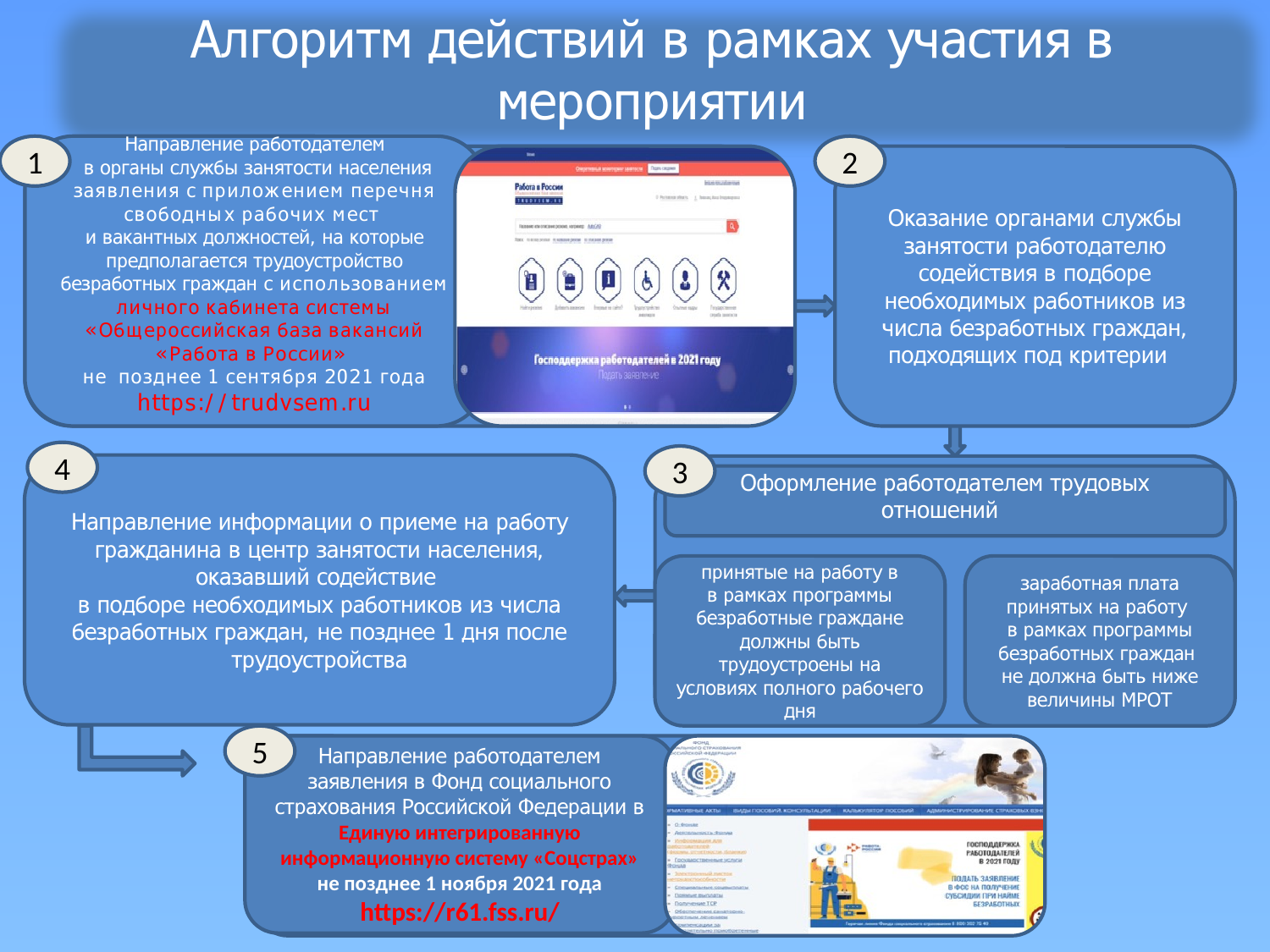

# Алгоритм действий в рамках участия в мероприятии

1

Направление работодателем
 в органы службы занятости населения заявления с приложением перечня свободных рабочих мест
и вакантных должностей, на которые предполагается трудоустройство безработных граждан с использованием личного кабинета системы «Общероссийская база вакансий «Работа в России»
не  позднее 1 сентября 2021 года
https://trudvsem.ru

2

Оказание органами службы занятости работодателю содействия в подборе необходимых работников из числа безработных граждан, подходящих под критерии

4
3
Направление информации о приеме на работу гражданина в центр занятости населения, оказавший содействие
в подборе необходимых работников из числа безработных граждан, не позднее 1 дня после трудоустройства

Оформление работодателем трудовых отношений

принятые на работу в
в рамках программы безработные граждане должны быть трудоустроены на условиях полного рабочего дня
заработная плата принятых на работу
в рамках программы безработных граждан
не должна быть ниже величины МРОТ

5

Направление работодателем заявления в Фонд социального страхования Российской Федерации в
Единую интегрированную информационную систему «Соцстрах»
не позднее 1 ноября 2021 года
https://r61.fss.ru/